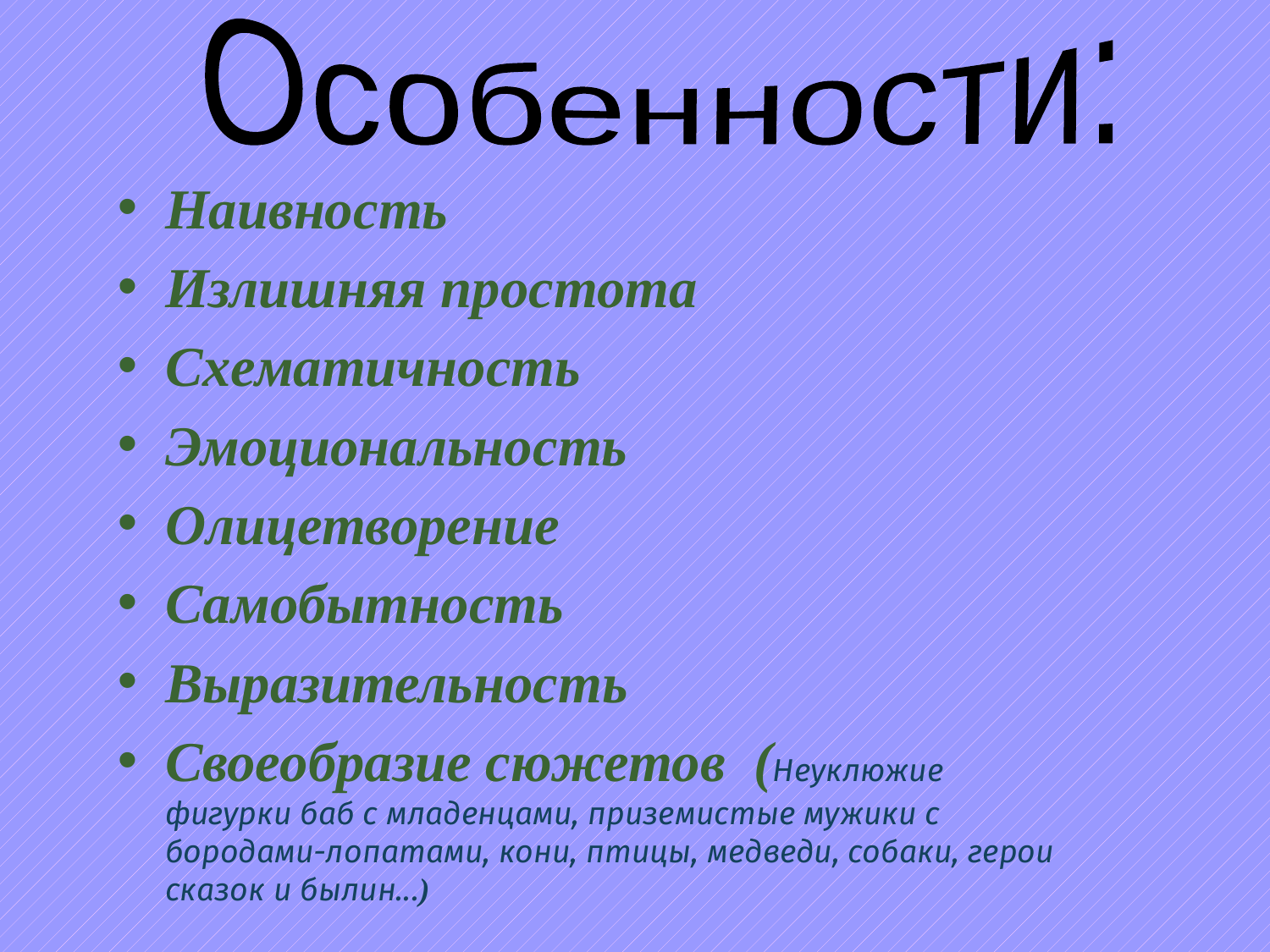

Особенности:
Наивность
Излишняя простота
Схематичность
Эмоциональность
Олицетворение
Самобытность
Выразительность
Своеобразие сюжетов  (Неуклюжие фигурки баб с младенцами, приземистые мужики с бородами-лопатами, кони, птицы, медведи, собаки, герои сказок и былин...)